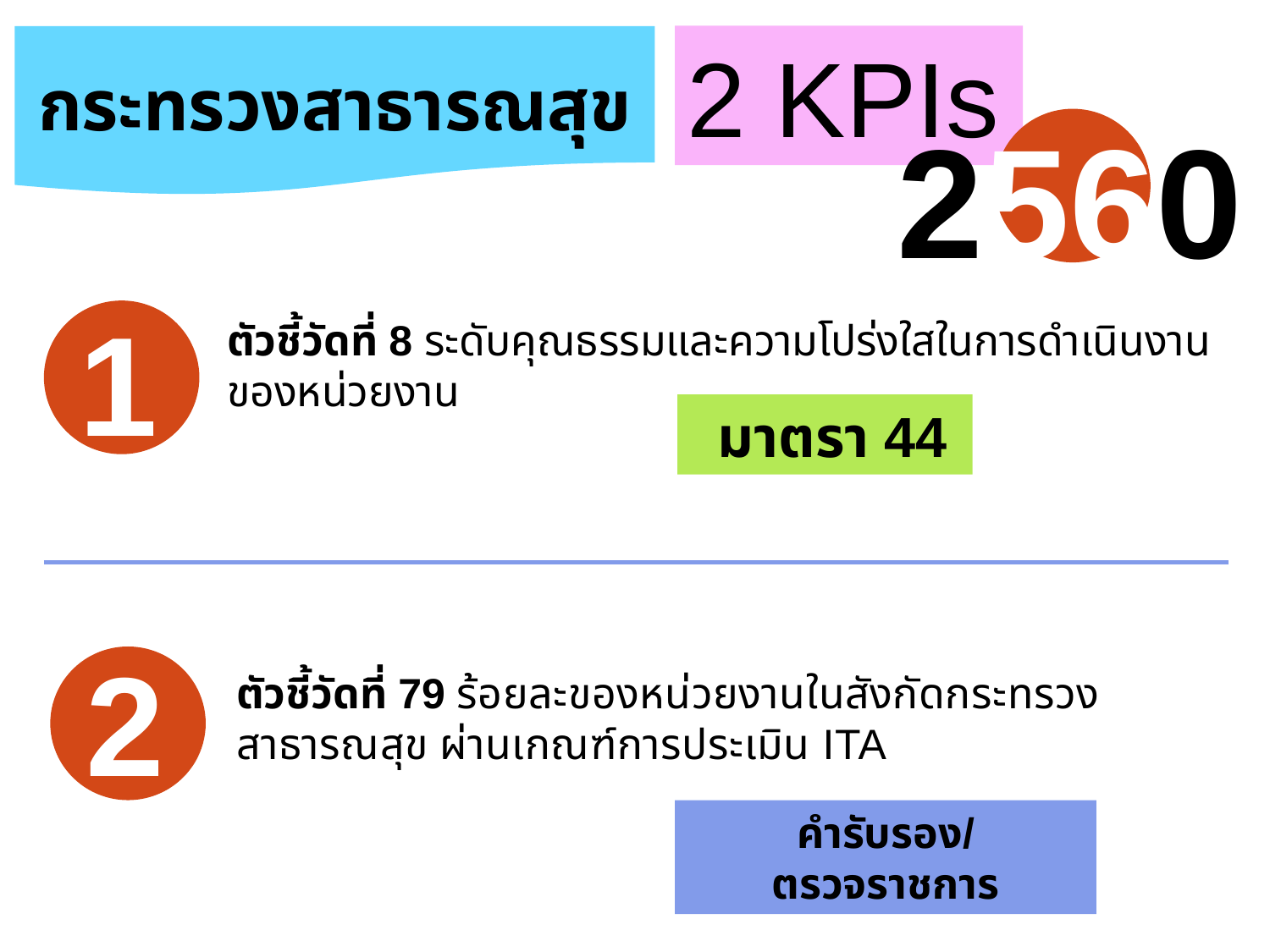

2 KPIs

กระทรวงสาธารณสุข

2560

1

ตัวชี้วัดที่ 8 ระดับคุณธรรมและความโปร่งใสในการดำเนินงานของหน่วยงาน
 มาตรา 44
2

ตัวชี้วัดที่ 79 ร้อยละของหน่วยงานในสังกัดกระทรวงสาธารณสุข ผ่านเกณฑ์การประเมิน ITA
คำรับรอง/
ตรวจราชการ